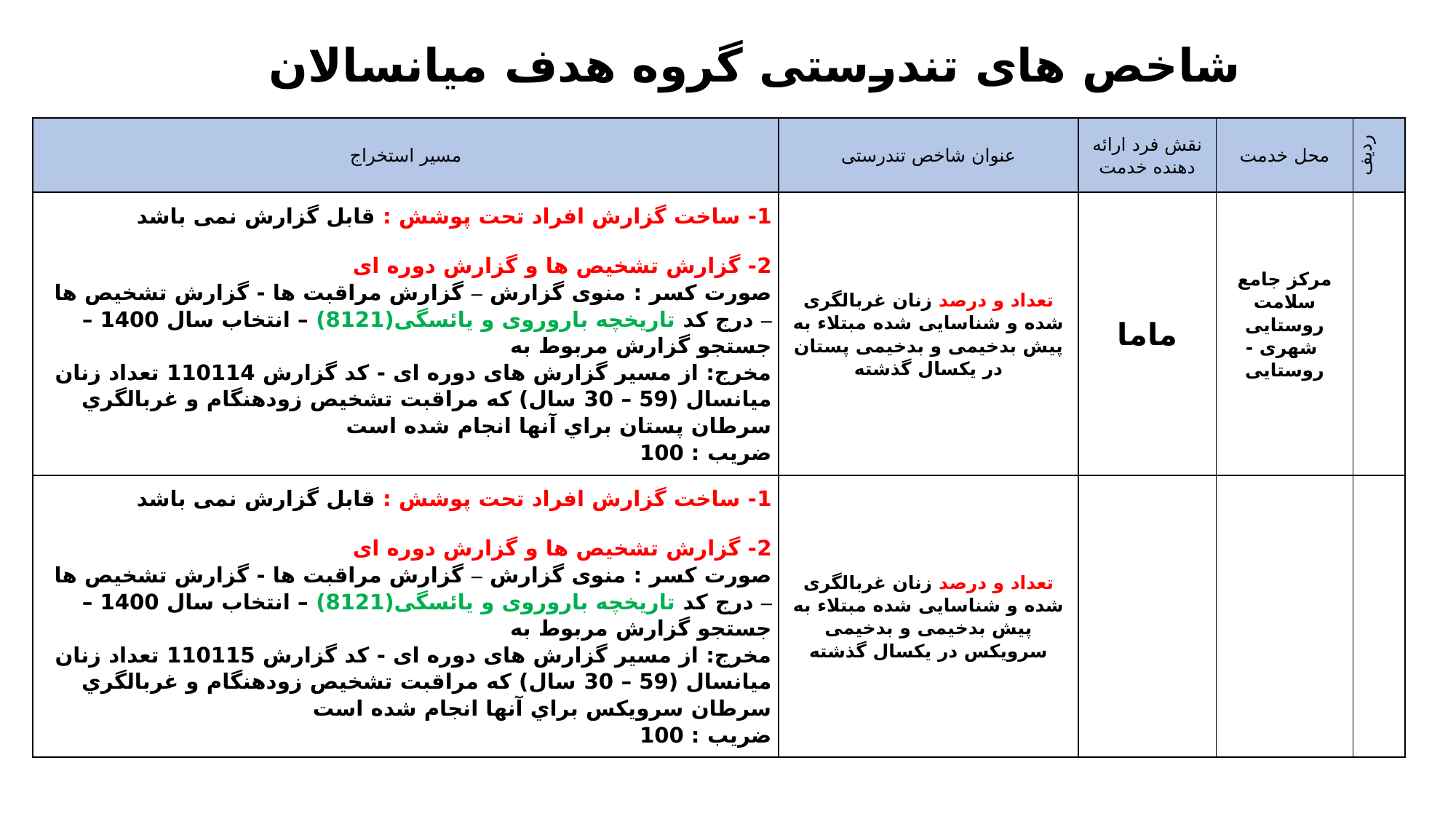

شاخص های تندرستی گروه هدف میانسالان
| مسیر استخراج | عنوان شاخص تندرستی | نقش فرد ارائه دهنده خدمت | محل خدمت | ردیف |
| --- | --- | --- | --- | --- |
| 1- ساخت گزارش افراد تحت پوشش : قابل گزارش نمی باشد 2- گزارش تشخیص ها و گزارش دوره ای صورت کسر : منوی گزارش – گزارش مراقبت ها - گزارش تشخیص ها – درج کد تاریخچه باروروی و یائسگی(8121) – انتخاب سال 1400 – جستجو گزارش مربوط به مخرج: از مسیر گزارش های دوره ای - کد گزارش 110114 تعداد زنان ميانسال (59 – 30 سال) که مراقبت تشخيص زودهنگام و غربالگري سرطان پستان براي آنها انجام شده است ضریب : 100 | تعداد و درصد زنان غربالگری شده و شناسایی شده مبتلاء به پیش بدخیمی و بدخیمی پستان در یکسال گذشته | ماما | مرکز جامع سلامت روستایی شهری - روستایی |  |
| 1- ساخت گزارش افراد تحت پوشش : قابل گزارش نمی باشد 2- گزارش تشخیص ها و گزارش دوره ای صورت کسر : منوی گزارش – گزارش مراقبت ها - گزارش تشخیص ها – درج کد تاریخچه باروروی و یائسگی(8121) – انتخاب سال 1400 – جستجو گزارش مربوط به مخرج: از مسیر گزارش های دوره ای - کد گزارش 110115 تعداد زنان ميانسال (59 – 30 سال) که مراقبت تشخيص زودهنگام و غربالگري سرطان سرویکس براي آنها انجام شده است ضریب : 100 | تعداد و درصد زنان غربالگری شده و شناسایی شده مبتلاء به پیش بدخیمی و بدخیمی سرویکس در یکسال گذشته |  |  |  |